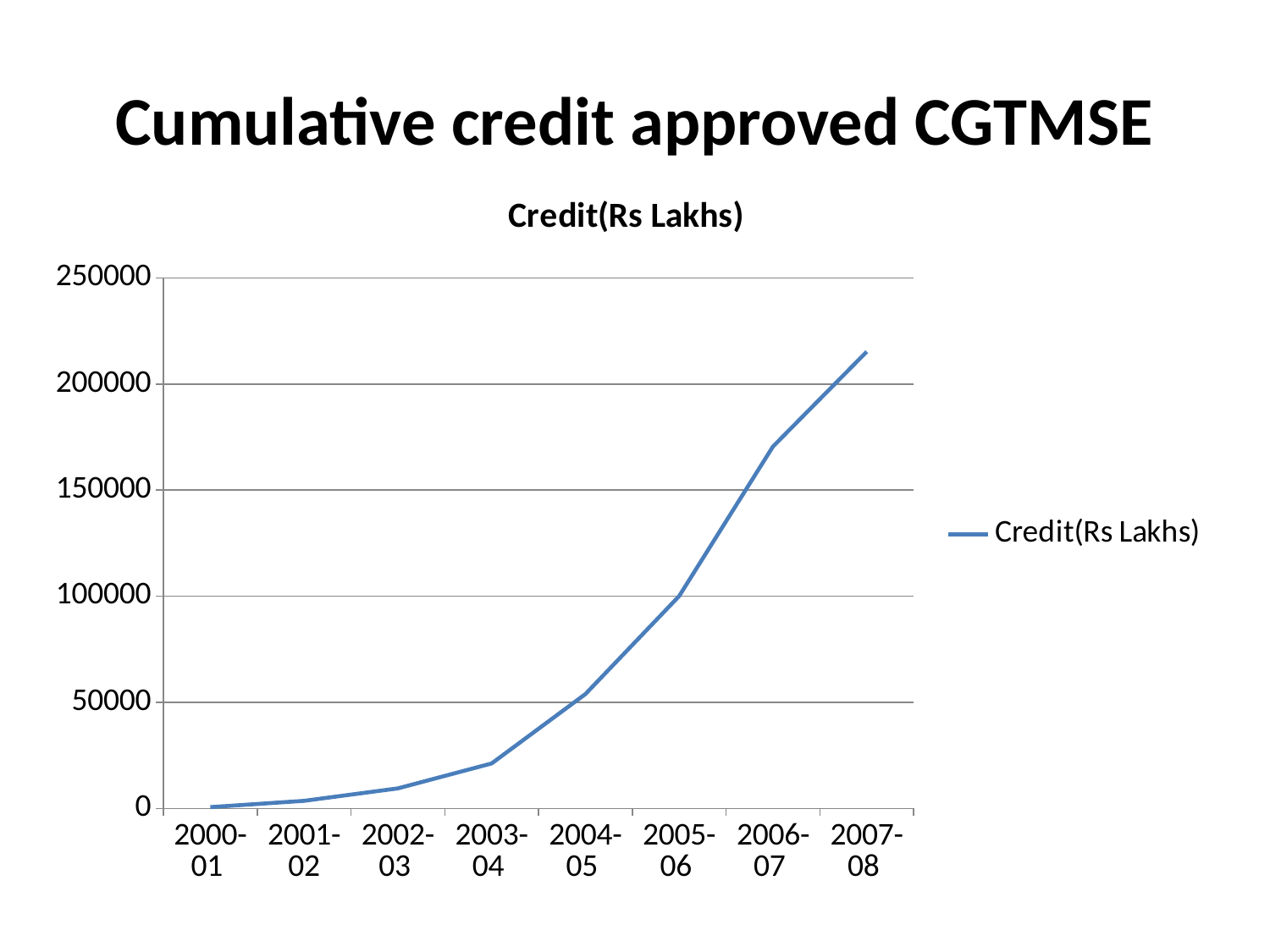

# Cumulative credit approved CGTMSE

### Chart:

| Category | Credit(Rs Lakhs)  |
|---|---|
| 2000-01  | 606.0 |
| 2001-02 | 3558.0 |
| 2002-03  | 9425.0 |
| 2003-04  | 21185.0 |
| 2004-05  | 53862.0 |
| 2005-06  | 100053.0 |
| 2006-07  | 170506.0 |
| 2007-08  | 215220.0 |